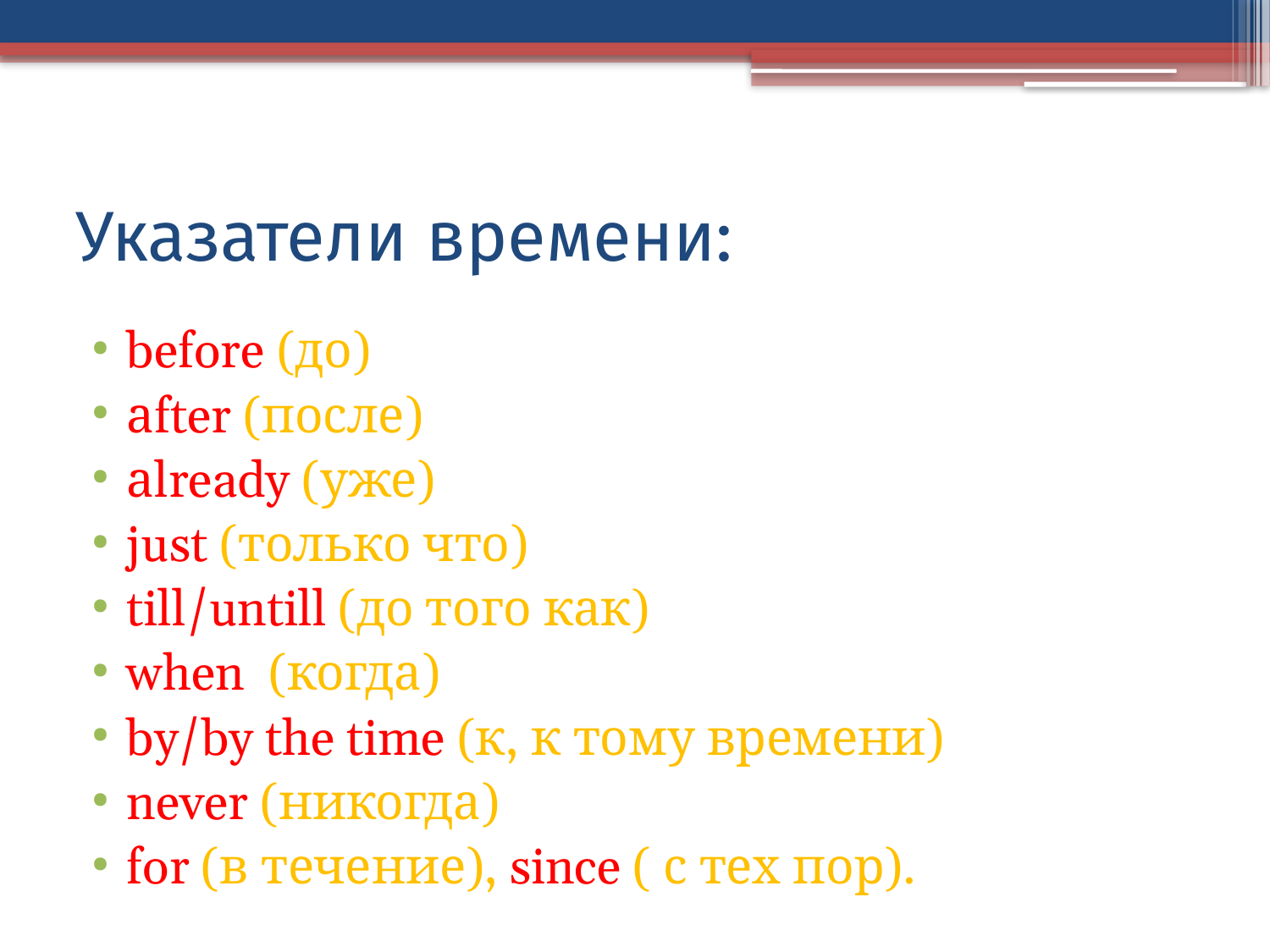

# Указатели времени:
before (до)
аfter (после)
аlready (уже)
just (только что)
till/untill (до того как)
when  (когда)
by/by the time (к, к тому времени)
never (никогда)
for (в течение), since ( с тех пор).